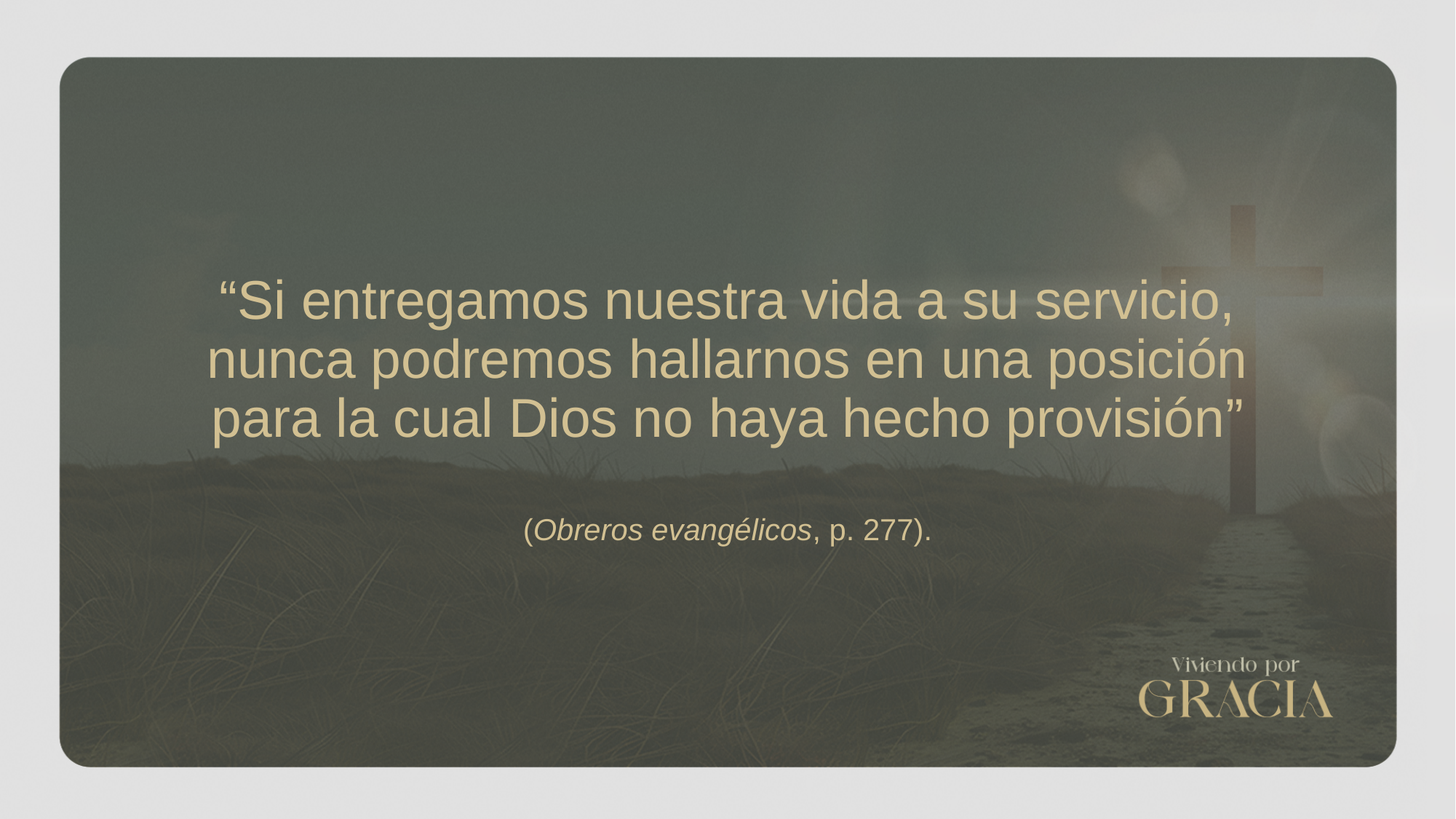

“Si entregamos nuestra vida a su servicio, nunca podremos hallarnos en una posición para la cual Dios no haya hecho provisión”
(Obreros evangélicos, p. 277).